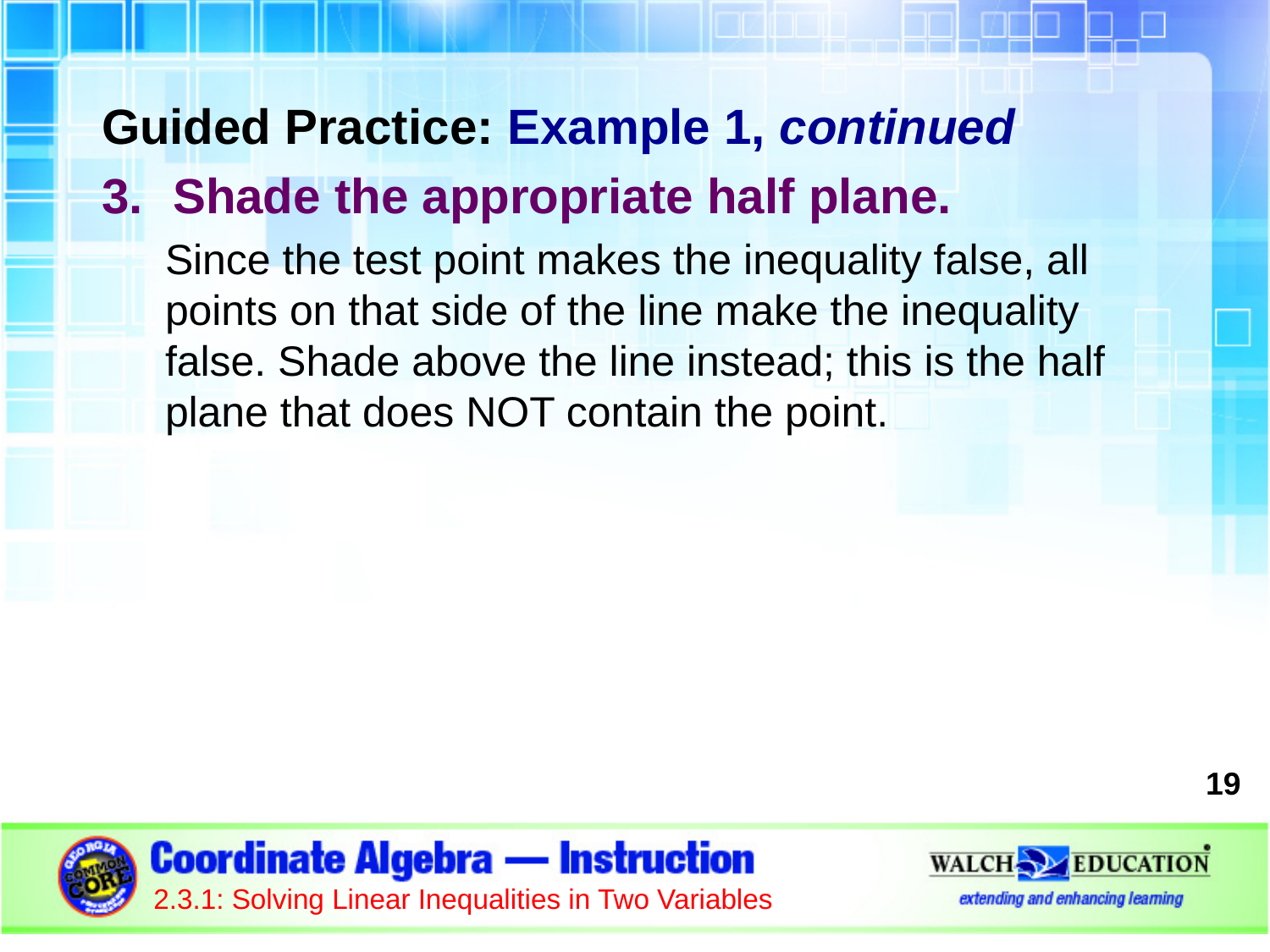

Guided Practice: Example 1, continued
Shade the appropriate half plane.
Since the test point makes the inequality false, all points on that side of the line make the inequality false. Shade above the line instead; this is the half plane that does NOT contain the point.
19
2.3.1: Solving Linear Inequalities in Two Variables